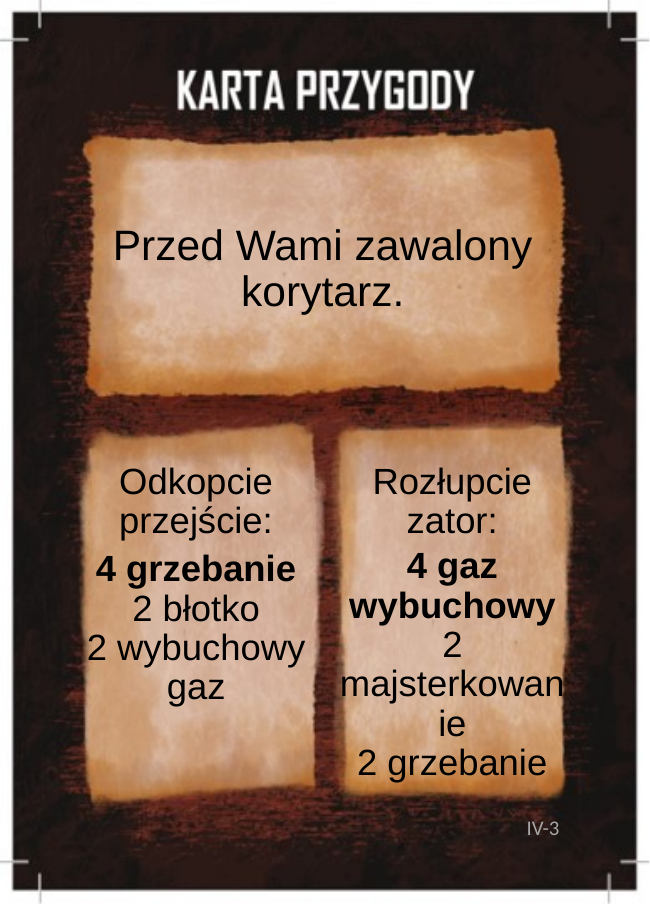

# Przed Wami zawalony korytarz.
Odkopcie przejście:
4 grzebanie
2 błotko
2 wybuchowy gaz
Rozłupcie zator:
4 gaz wybuchowy
2 majsterkowanie
2 grzebanie
IV-3